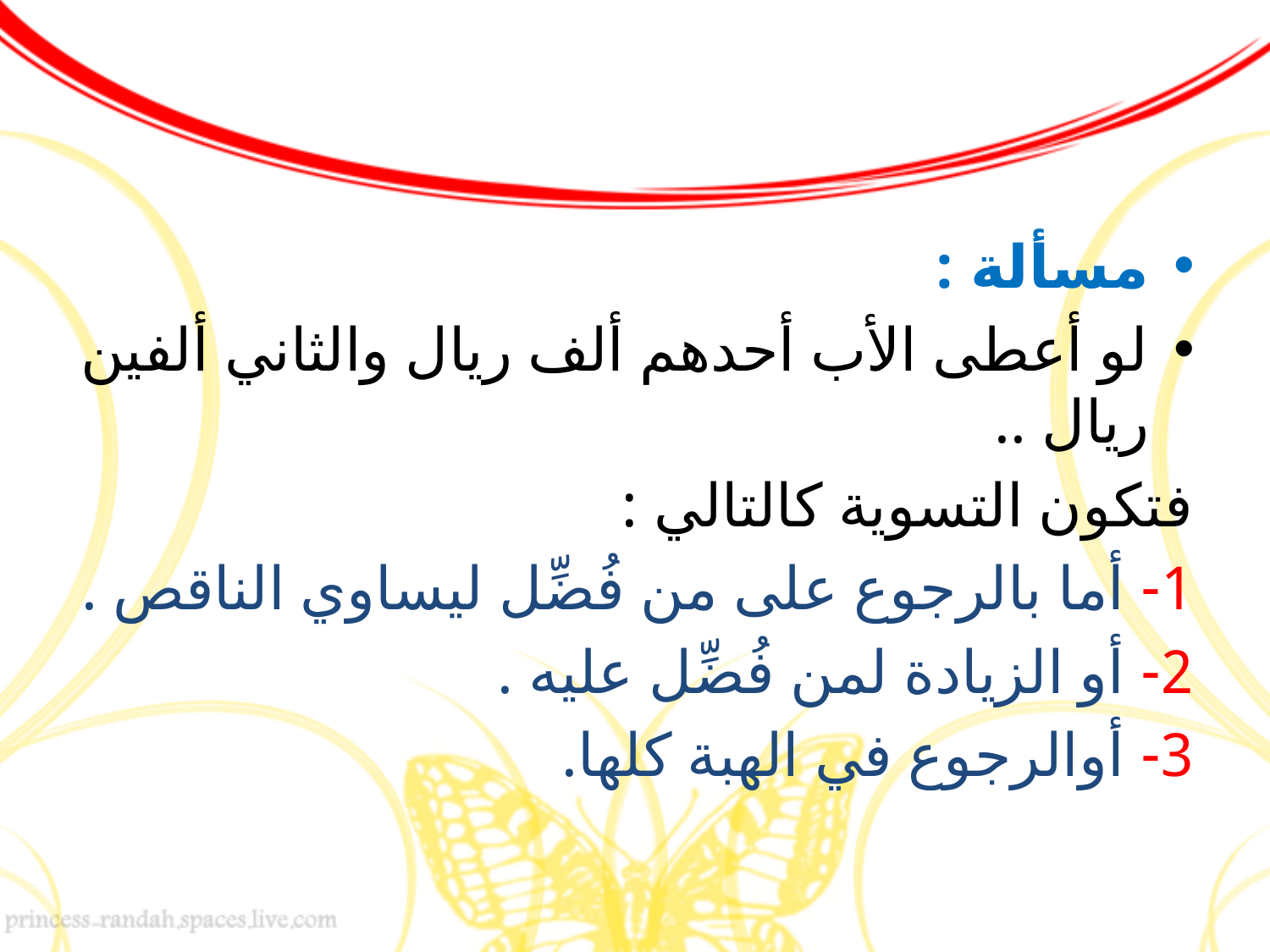

#
مسألة :
لو أعطى الأب أحدهم ألف ريال والثاني ألفين ريال ..
فتكون التسوية كالتالي :
1- أما بالرجوع على من فُضِّل ليساوي الناقص .
2- أو الزيادة لمن فُضِّل عليه .
3- أوالرجوع في الهبة كلها.